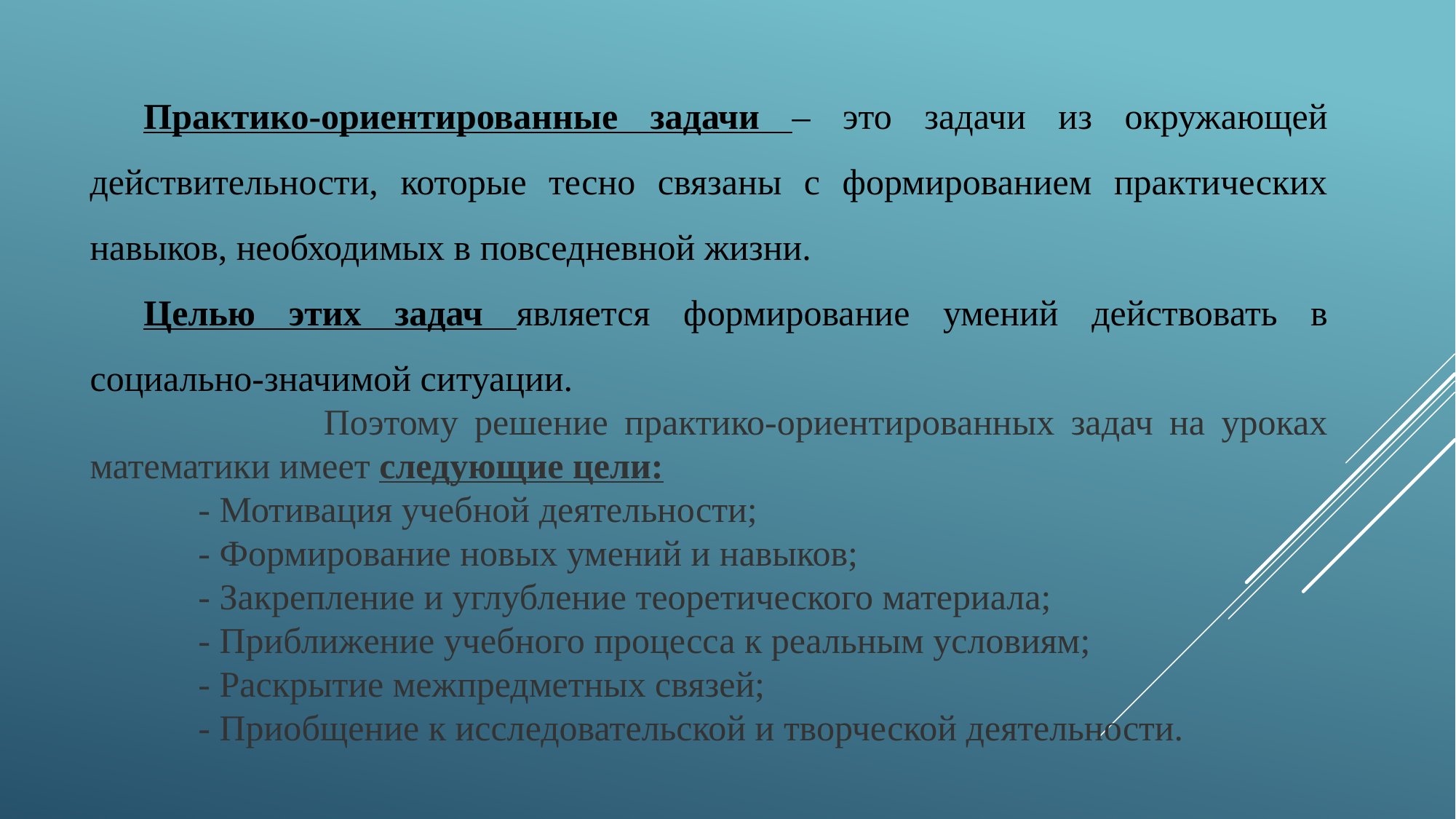

Практико-ориентированные задачи – это задачи из окружающей действительности, которые тесно связаны с формированием практических навыков, необходимых в повседневной жизни.
Целью этих задач является формирование умений действовать в социально-значимой ситуации.
           Поэтому решение практико-ориентированных задач на уроках математики имеет следующие цели:
- Мотивация учебной деятельности;
- Формирование новых умений и навыков;
- Закрепление и углубление теоретического материала;
- Приближение учебного процесса к реальным условиям;
- Раскрытие межпредметных связей;
- Приобщение к исследовательской и творческой деятельности.